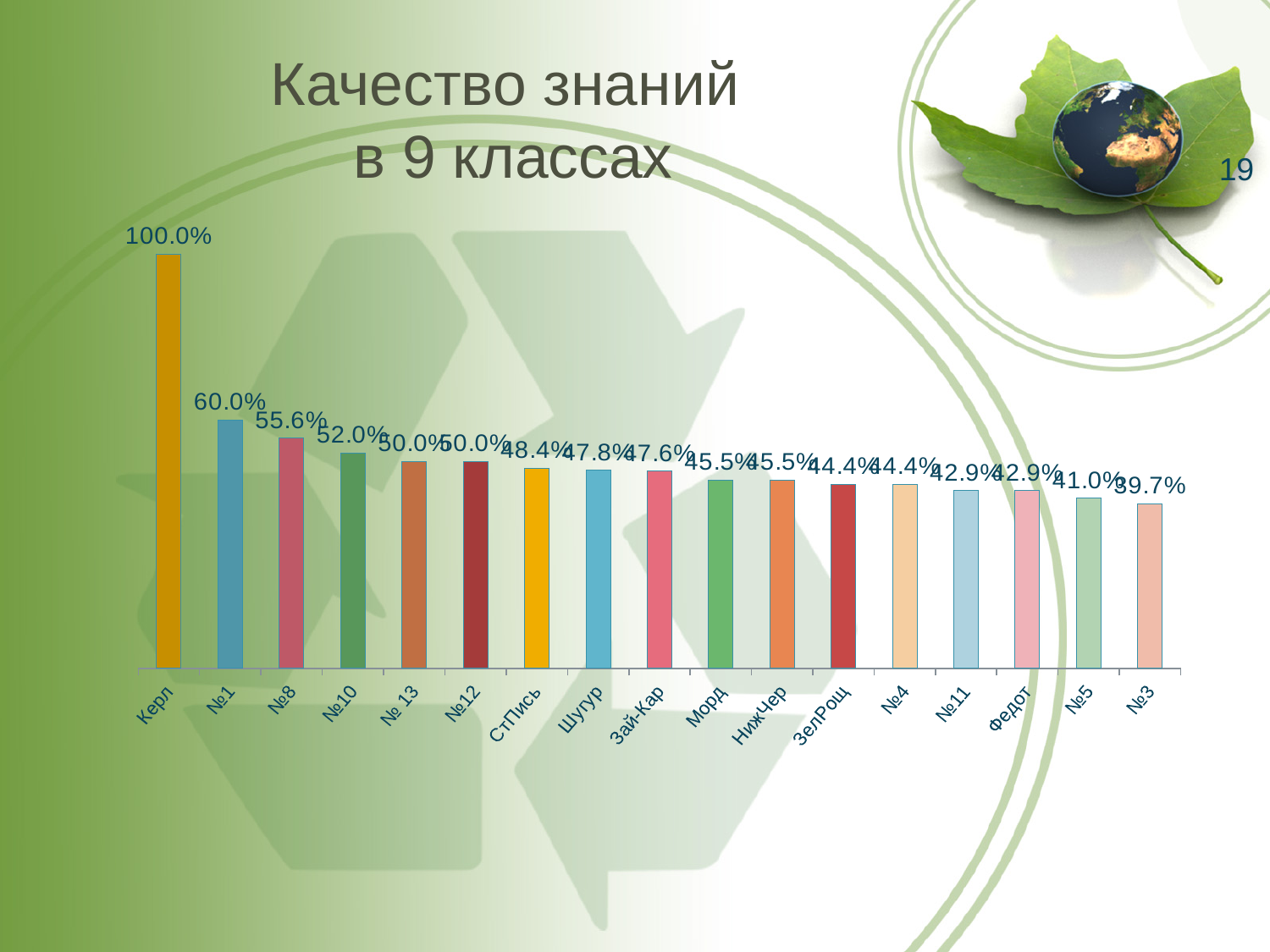

# Качество знаний в 9 классах
19

### Chart

| Category | 5 класс |
|---|---|
| Керл | 1.0 |
|  №1 | 0.6000000000000001 |
|  №8 | 0.5555555555555557 |
|  №10 | 0.52 |
|  № 13 | 0.5 |
|  №12 | 0.5 |
| СтПись | 0.4835164835164836 |
| Шугур | 0.47777777777777786 |
| Зай-Кар | 0.4761904761904762 |
| Морд | 0.45454545454545453 |
| НижЧер | 0.45454545454545453 |
| ЗелРощ | 0.4444444444444444 |
|  №4 | 0.4444444444444444 |
|  №11 | 0.42857142857142855 |
| Федот | 0.42857142857142855 |
|  №5 | 0.4102564102564103 |
|  №3 | 0.3972602739726029 |